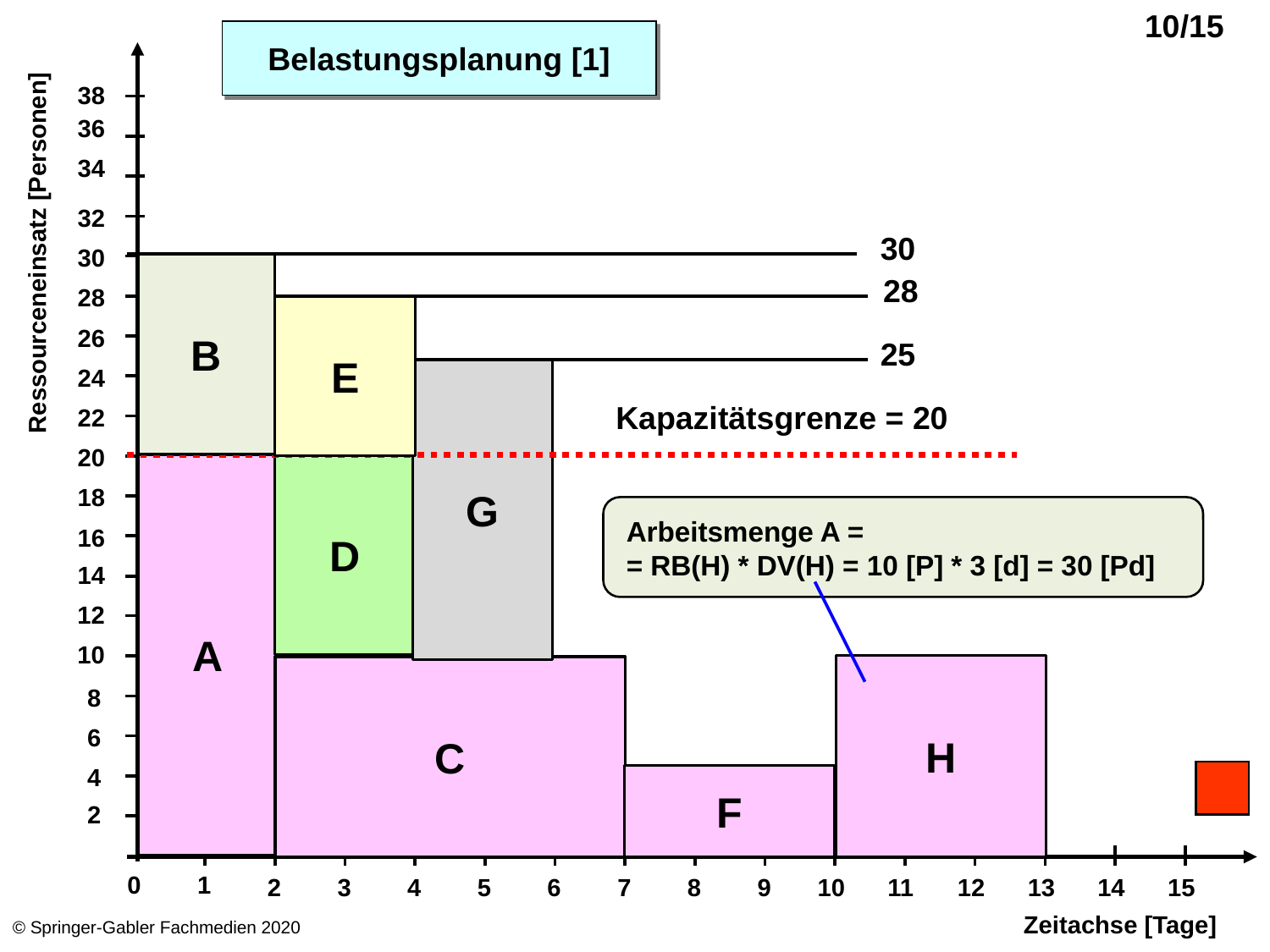

Belastungsplanung [1]
38
36
34
Ressourceneinsatz [Personen]
32
30
30
B
28
28
E
26
25
24
G
Kapazitätsgrenze = 20
22
20
A
D
18

Arbeitsmenge A =
= RB(H) * DV(H) = 10 [P] * 3 [d] = 30 [Pd]
16
14
12
10
H
C
8
6
4

F
2
0
1
2
3
4
5
6
7
8
9
10
11
12
13
14
15
Zeitachse [Tage]